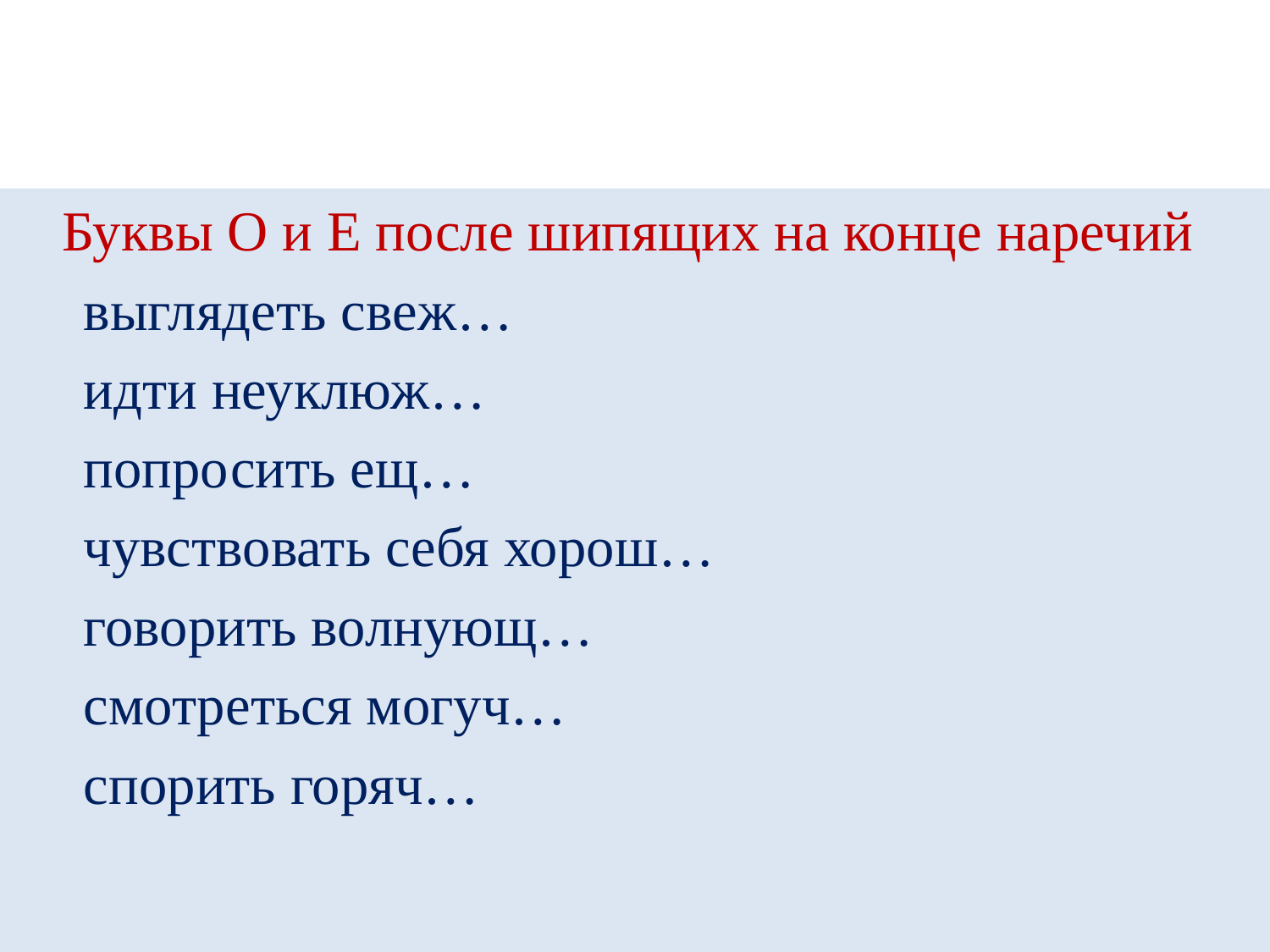

#
Буквы О и Е после шипящих на конце наречий
     выглядеть свеж…
     идти неуклюж…
     попросить ещ…
     чувствовать себя хорош…
     говорить волнующ…
     смотреться могуч…
     спорить горяч…